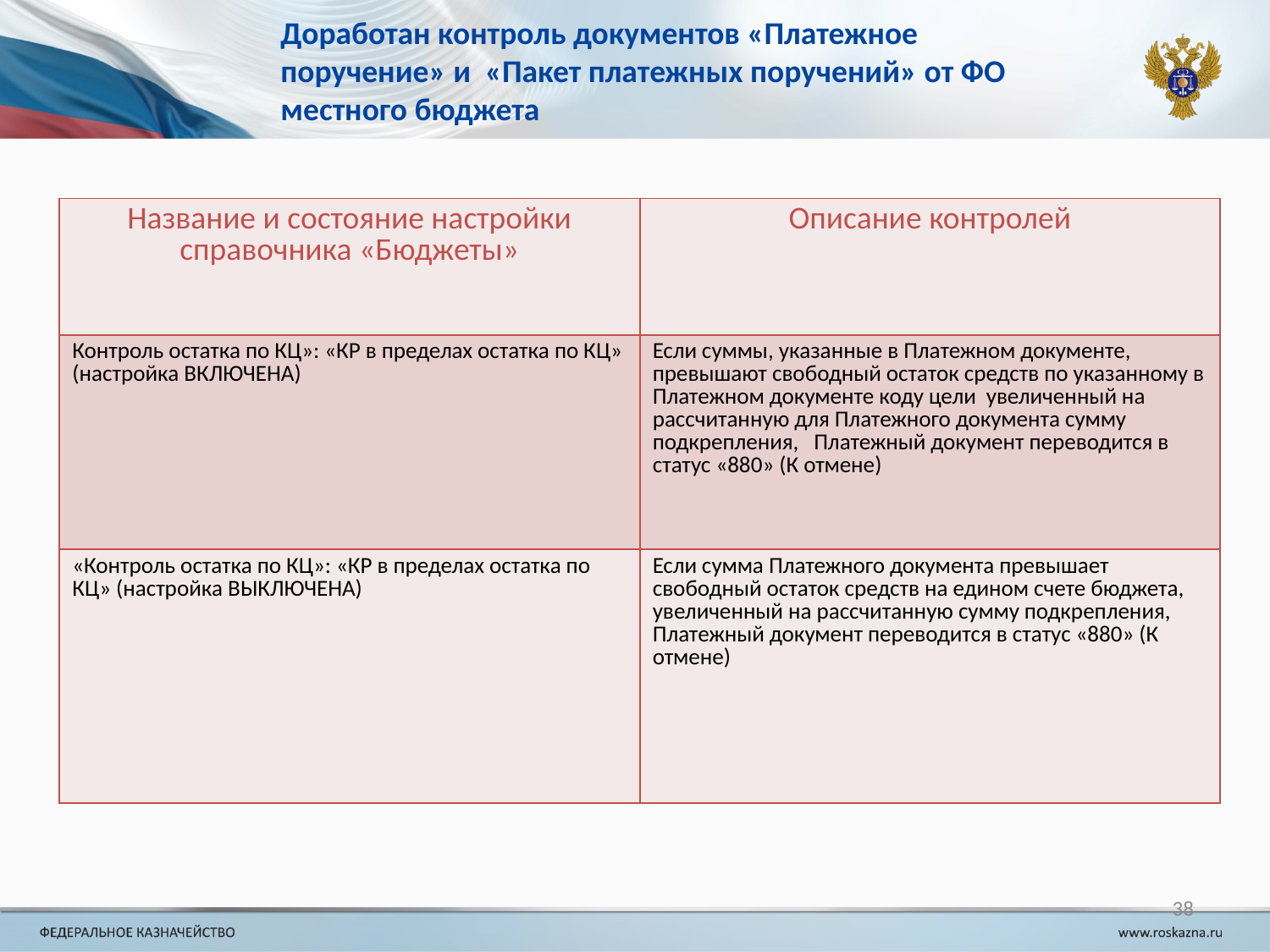

# Доработан контроль документов «Платежное поручение» и  «Пакет платежных поручений» от ФО местного бюджета
| Название и состояние настройки справочника «Бюджеты» | Описание контролей |
| --- | --- |
| Контроль остатка по КЦ»: «КР в пределах остатка по КЦ» (настройка ВКЛЮЧЕНА) | Если суммы, указанные в Платежном документе, превышают свободный остаток средств по указанному в Платежном документе коду цели увеличенный на рассчитанную для Платежного документа сумму подкрепления, Платежный документ переводится в статус «880» (К отмене) |
| «Контроль остатка по КЦ»: «КР в пределах остатка по КЦ» (настройка ВЫКЛЮЧЕНА) | Если сумма Платежного документа превышает свободный остаток средств на едином счете бюджета, увеличенный на рассчитанную сумму подкрепления, Платежный документ переводится в статус «880» (К отмене) |
38